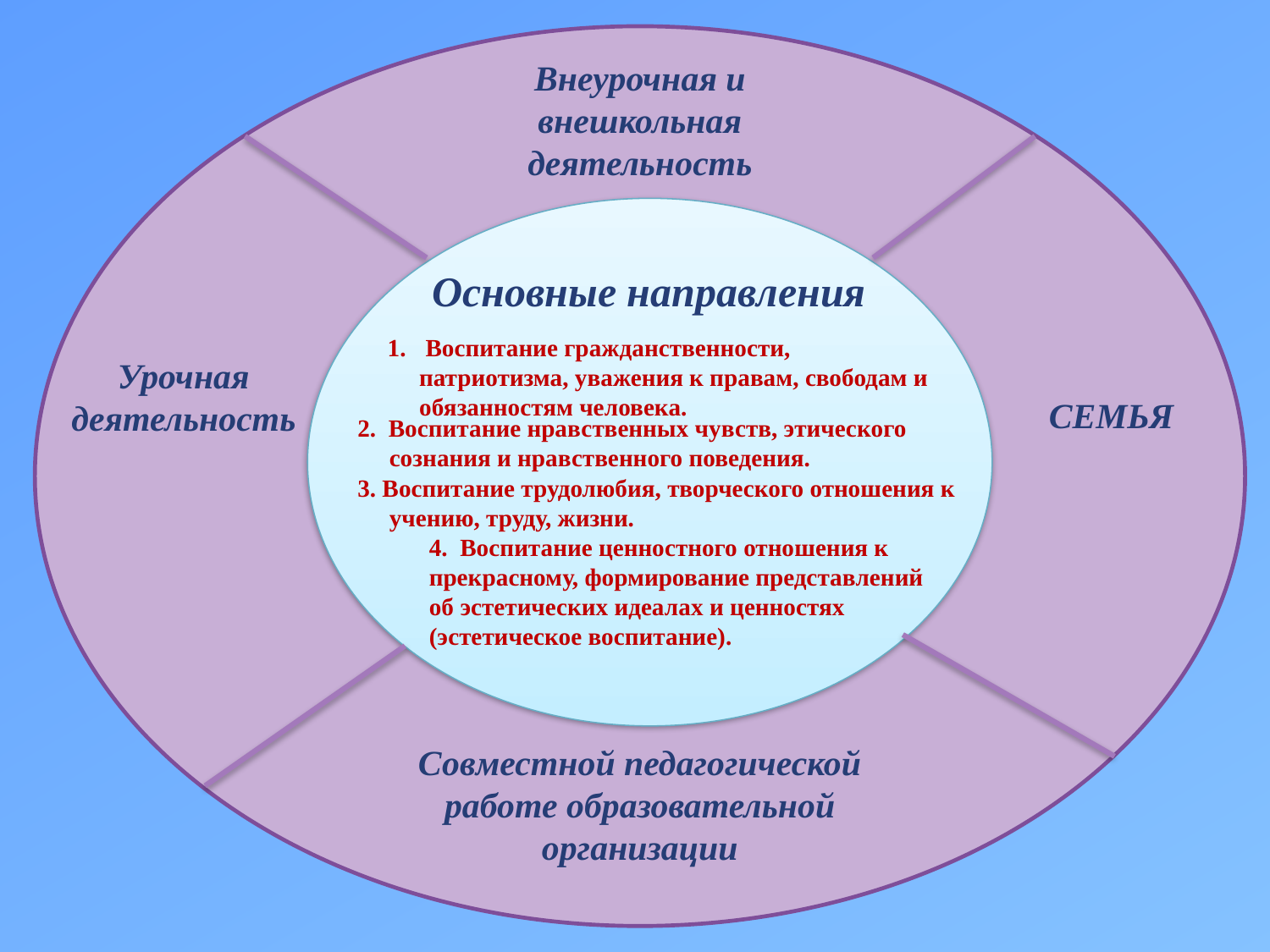

Внеурочная и внешкольная деятельность

Основные направления
 Воспитание гражданственности, патриотизма, уважения к правам, свободам и обязанностям человека.
Урочная деятельность
СЕМЬЯ
2.  Воспитание нравственных чувств, этического сознания и нравственного поведения.
3. Воспитание трудолюбия, творческого отношения к учению, труду, жизни.
4.  Воспитание ценностного отношения к прекрасному, формирование представлений
об эстетических идеалах и ценностях (эстетическое воспитание).

Совместной педагогической работе образовательной организации